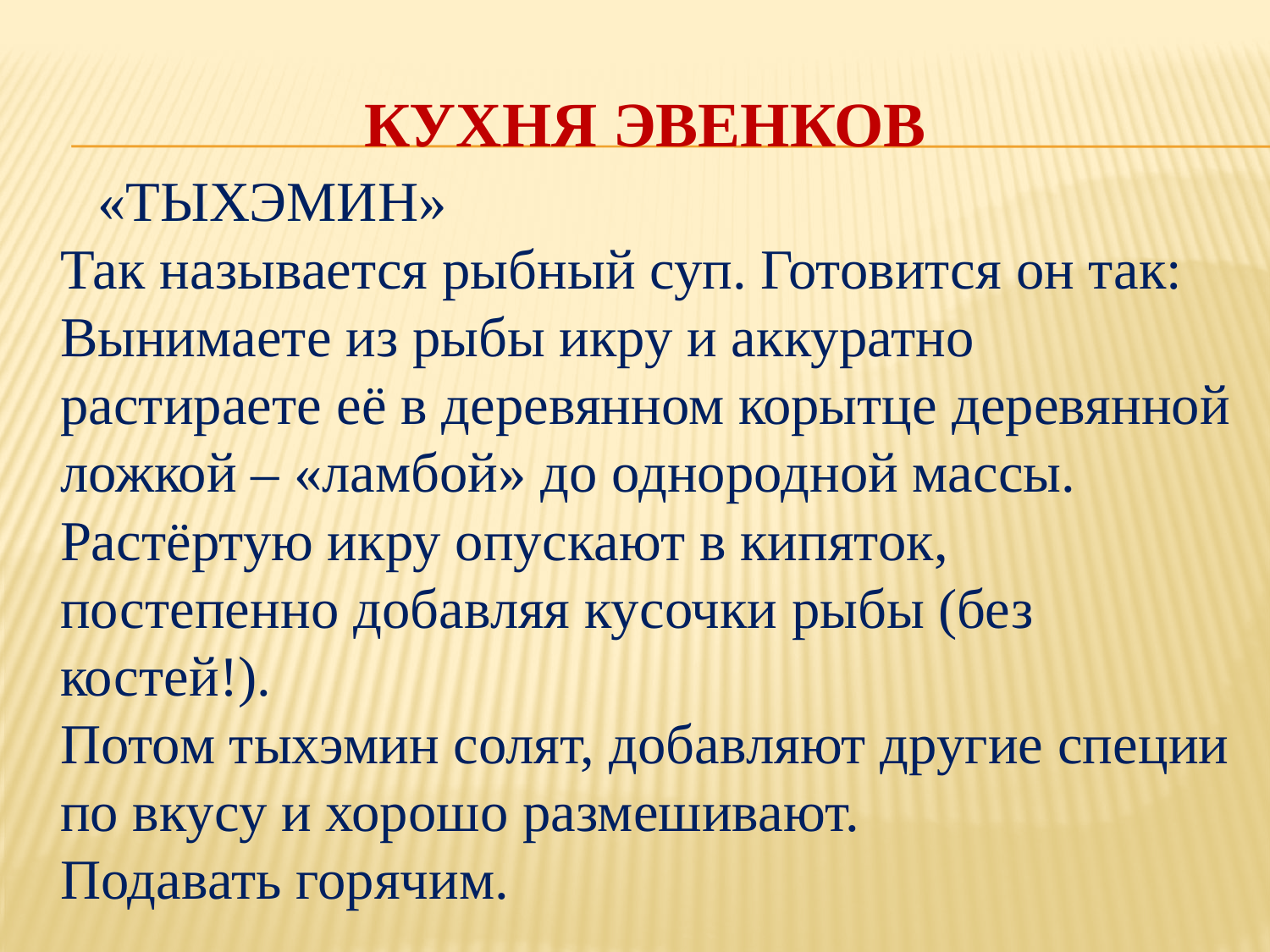

# Кухня эвенков
      «ТЫХЭМИН»
Так называется рыбный суп. Готовится он так: 
Вынимаете из рыбы икру и аккуратно растираете её в деревянном корытце деревянной ложкой – «ламбой» до однородной массы. Растёртую икру опускают в кипяток, постепенно добавляя кусочки рыбы (без костей!). 
Потом тыхэмин солят, добавляют другие специи по вкусу и хорошо размешивают. 
Подавать горячим.